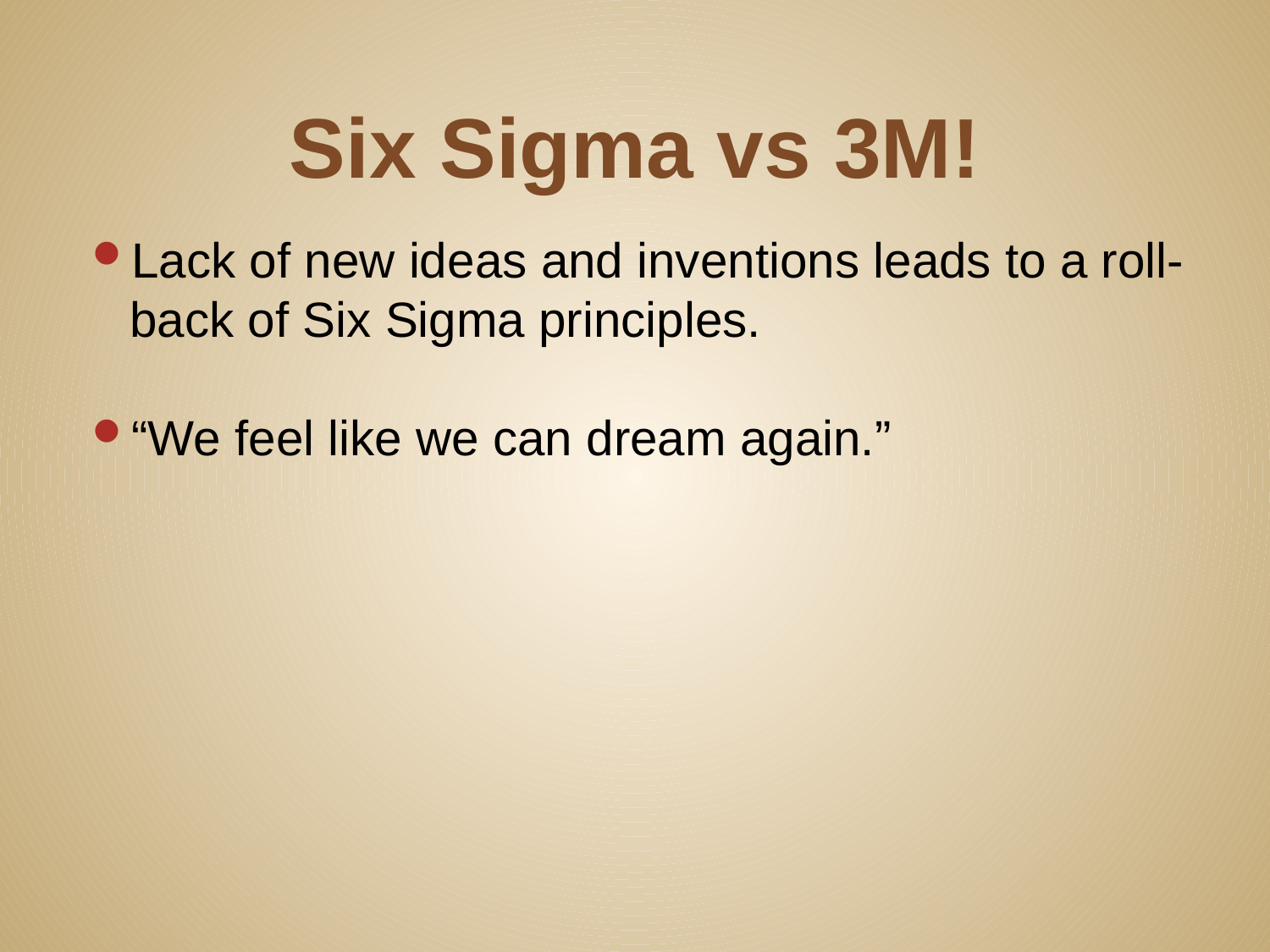

# Six Sigma vs 3M!
Lack of new ideas and inventions leads to a roll-back of Six Sigma principles.

“We feel like we can dream again.”